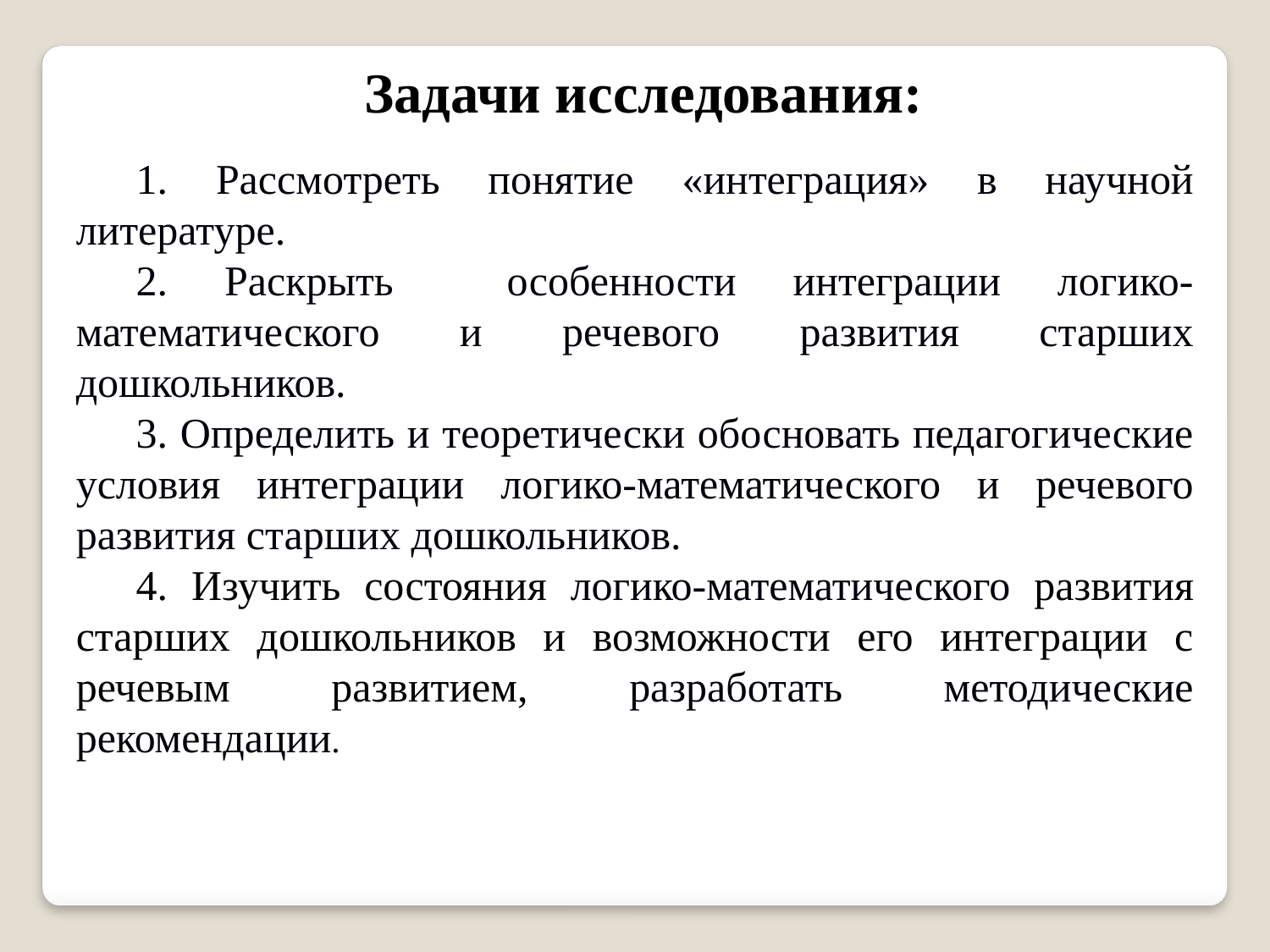

Задачи исследования:

1. Рассмотреть понятие «интеграция» в научной литературе.
2. Раскрыть  особенности интеграции логико-математического и речевого развития старших дошкольников.
3. Определить и теоретически обосновать педагогические условия интеграции логико-математического и речевого развития старших дошкольников.
4. Изучить состояния логико-математического развития старших дошкольников и возможности его интеграции с речевым развитием, разработать методические рекомендации.